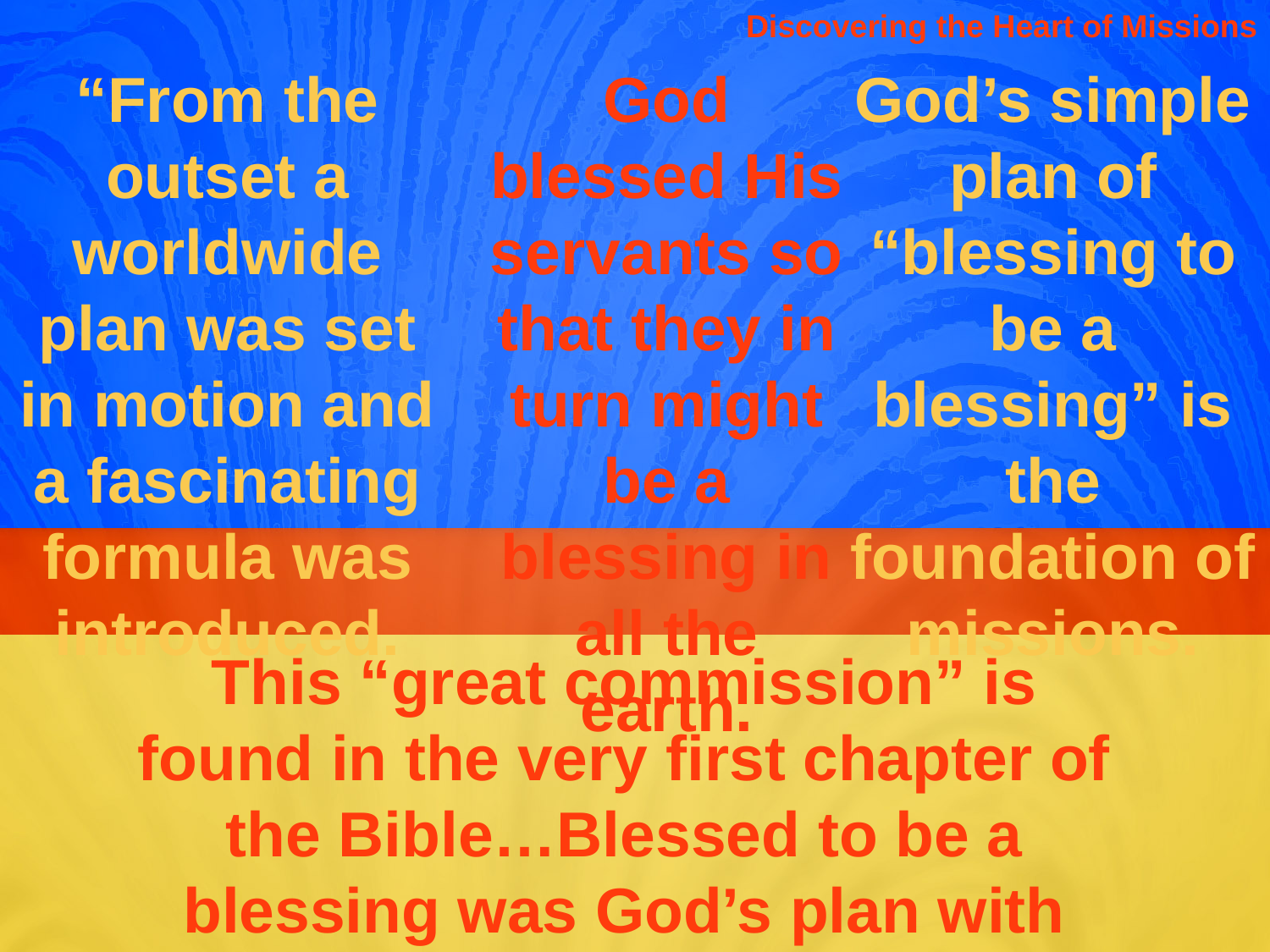

Discovering the Heart of Missions
“From the outset a worldwide plan was set in motion and a fascinating formula was introduced.
God blessed His servants so that they in turn might be a blessing in all the earth.
God’s simple plan of “blessing to be a blessing” is the foundation of missions.
This “great commission” is found in the very first chapter of the Bible…Blessed to be a blessing was God’s plan with Adam and Eve.” (Blue 2001, 12)